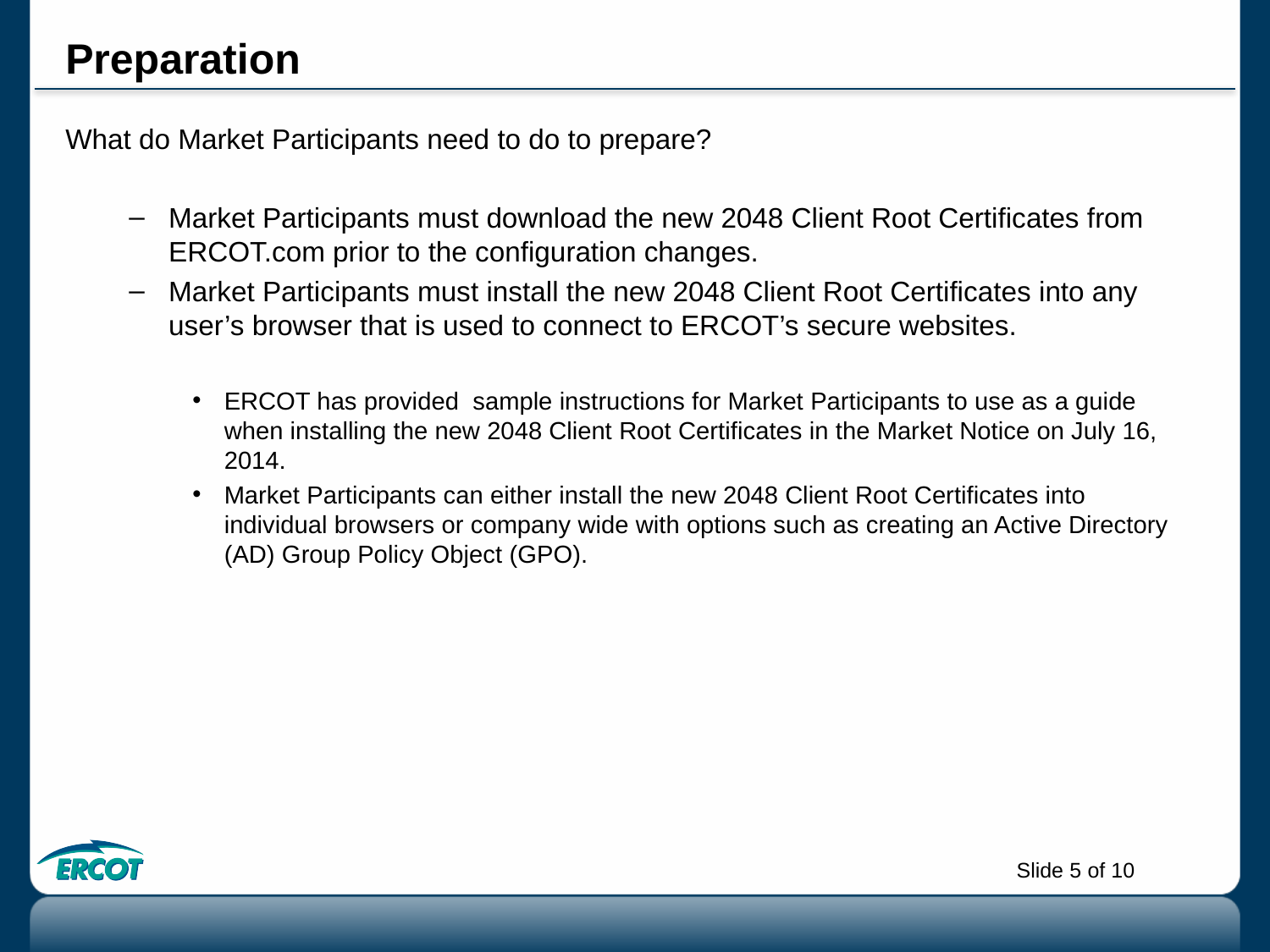

# Preparation
What do Market Participants need to do to prepare?

Market Participants must download the new 2048 Client Root Certificates from ERCOT.com prior to the configuration changes.
Market Participants must install the new 2048 Client Root Certificates into any user’s browser that is used to connect to ERCOT’s secure websites.

ERCOT has provided  sample instructions for Market Participants to use as a guide when installing the new 2048 Client Root Certificates in the Market Notice on July 16, 2014.
Market Participants can either install the new 2048 Client Root Certificates into individual browsers or company wide with options such as creating an Active Directory (AD) Group Policy Object (GPO).